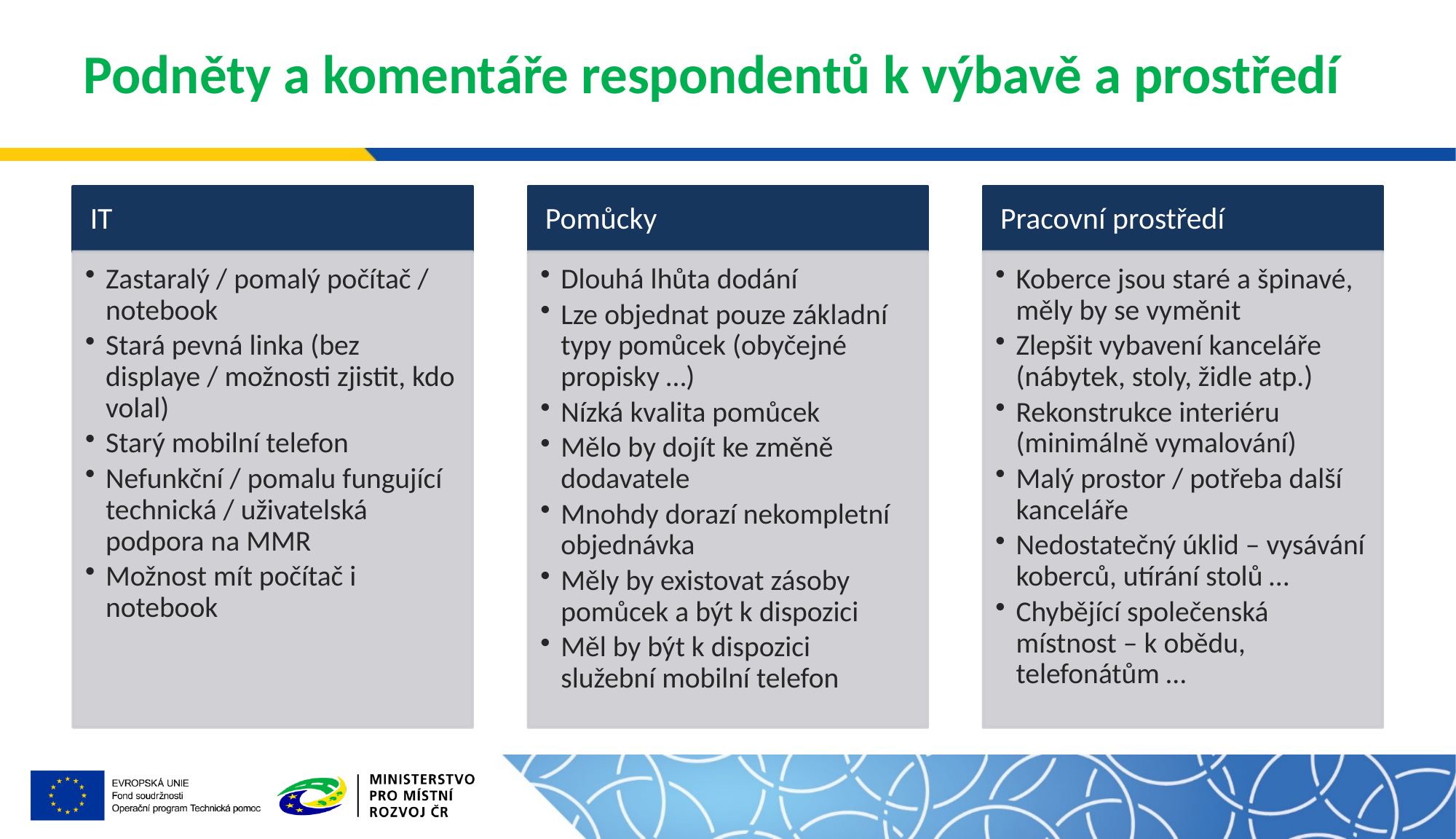

# Podněty a komentáře respondentů k výbavě a prostředí
IT
Zastaralý / pomalý počítač / notebook
Stará pevná linka (bez displaye / možnosti zjistit, kdo volal)
Starý mobilní telefon
Nefunkční / pomalu fungující technická / uživatelská podpora na MMR
Možnost mít počítač i notebook
Pomůcky
Dlouhá lhůta dodání
Lze objednat pouze základní typy pomůcek (obyčejné propisky …)
Nízká kvalita pomůcek
Mělo by dojít ke změně dodavatele
Mnohdy dorazí nekompletní objednávka
Měly by existovat zásoby pomůcek a být k dispozici
Měl by být k dispozici služební mobilní telefon
Pracovní prostředí
Koberce jsou staré a špinavé, měly by se vyměnit
Zlepšit vybavení kanceláře (nábytek, stoly, židle atp.)
Rekonstrukce interiéru (minimálně vymalování)
Malý prostor / potřeba další kanceláře
Nedostatečný úklid – vysávání koberců, utírání stolů …
Chybějící společenská místnost – k obědu, telefonátům …